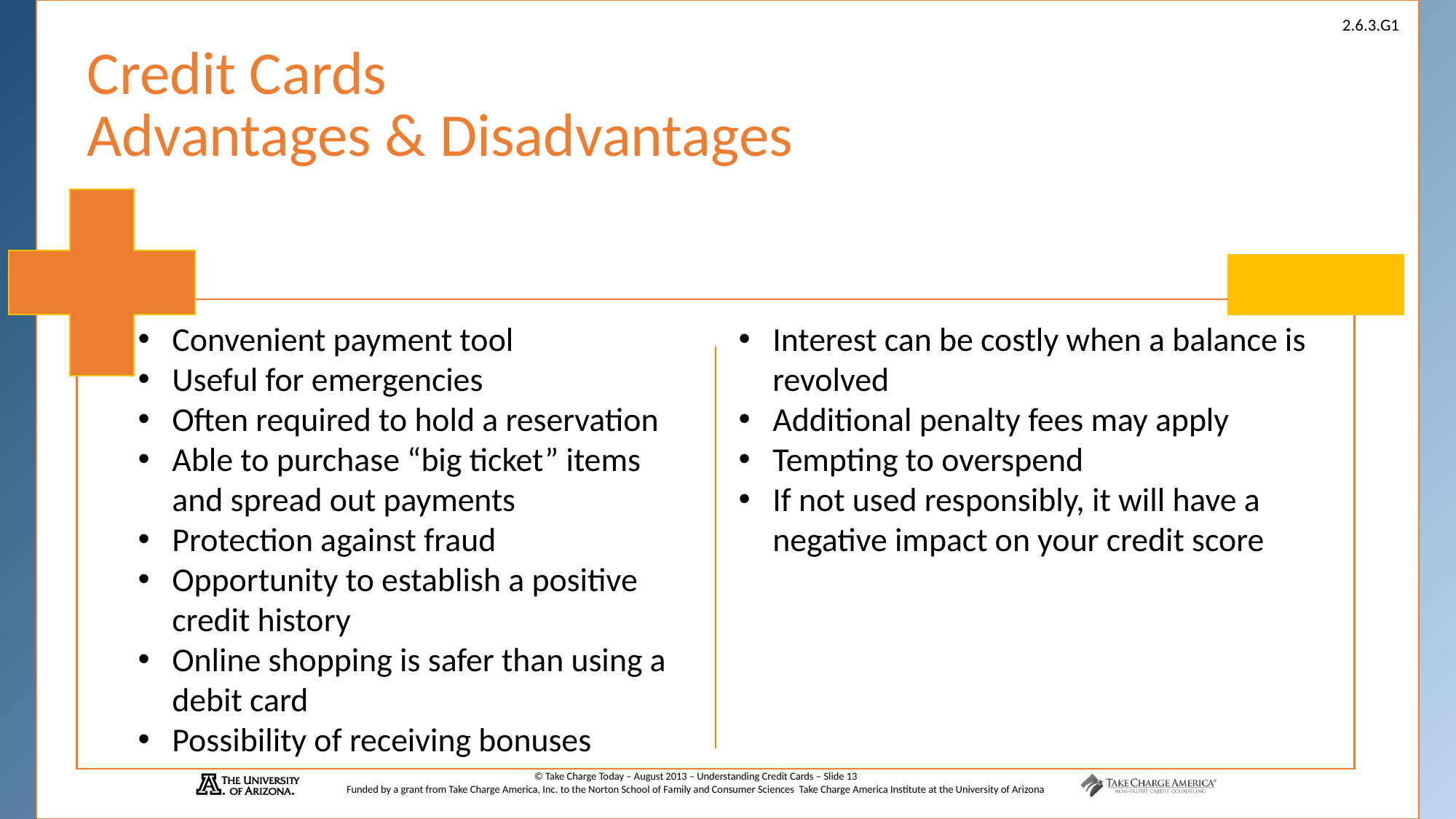

# Credit Cards Advantages & Disadvantages

Interest can be costly when a balance is revolved
Additional penalty fees may apply
Tempting to overspend
If not used responsibly, it will have a negative impact on your credit score
Convenient payment tool
Useful for emergencies
Often required to hold a reservation
Able to purchase “big ticket” items and spread out payments
Protection against fraud
Opportunity to establish a positive credit history
Online shopping is safer than using a debit card
Possibility of receiving bonuses